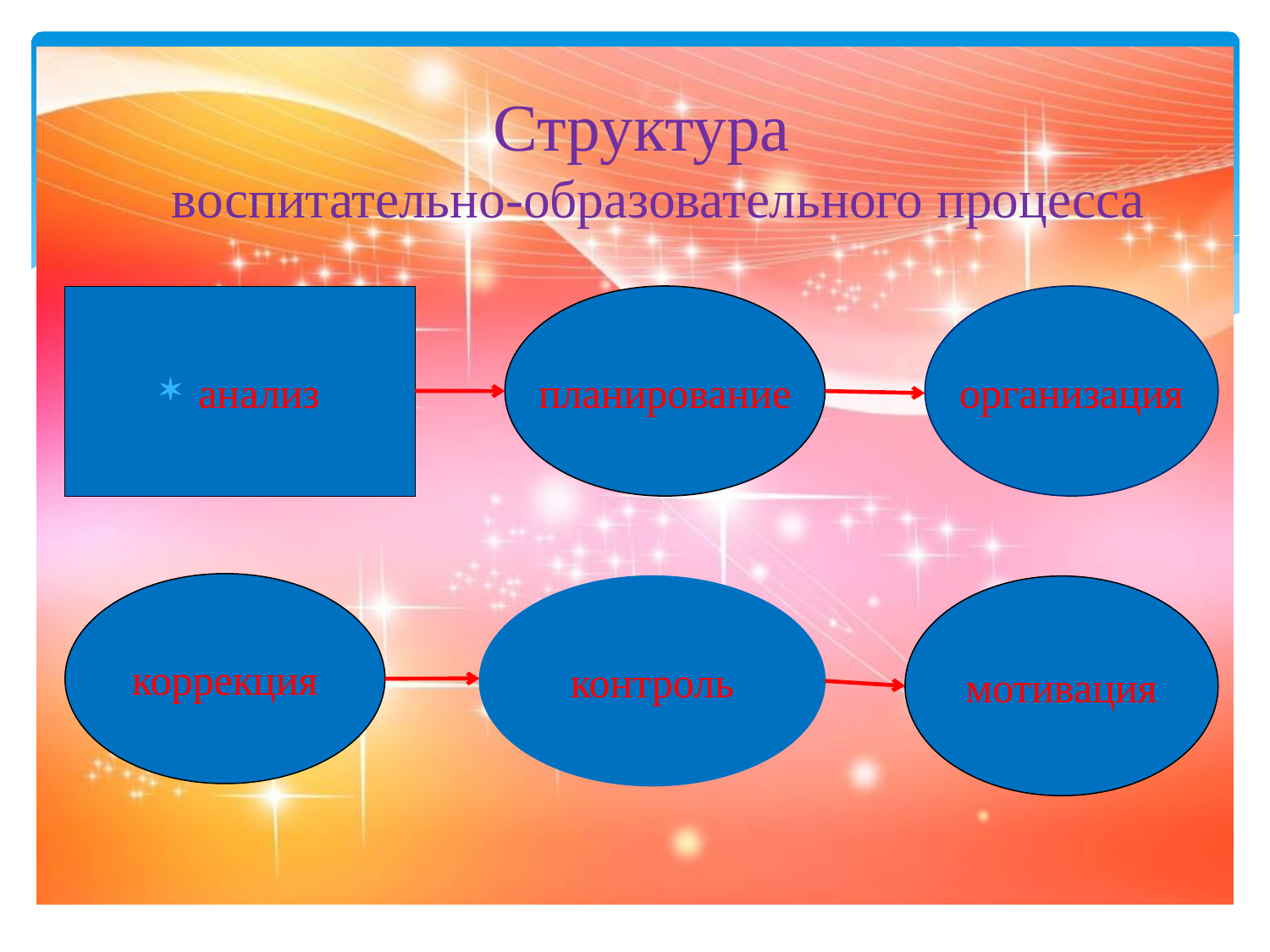

# Структура воспитательно-образовательного процесса
анализ
планирование
организация
коррекция
контроль
мотивация